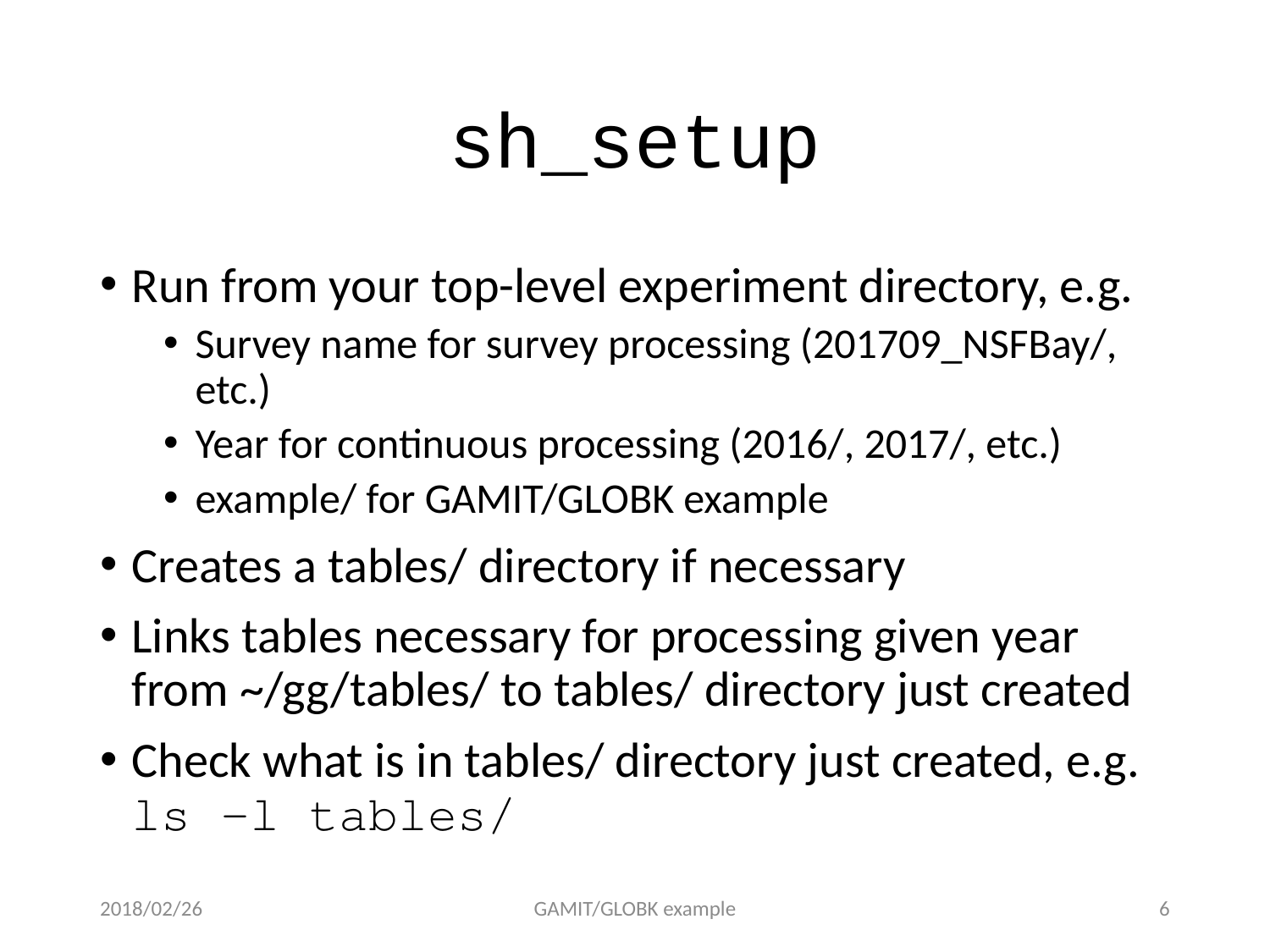

# sh_setup
Run from your top-level experiment directory, e.g.
Survey name for survey processing (201709_NSFBay/, etc.)
Year for continuous processing (2016/, 2017/, etc.)
example/ for GAMIT/GLOBK example
Creates a tables/ directory if necessary
Links tables necessary for processing given year from ~/gg/tables/ to tables/ directory just created
Check what is in tables/ directory just created, e.g.
ls –l tables/
2018/02/26
GAMIT/GLOBK example
6